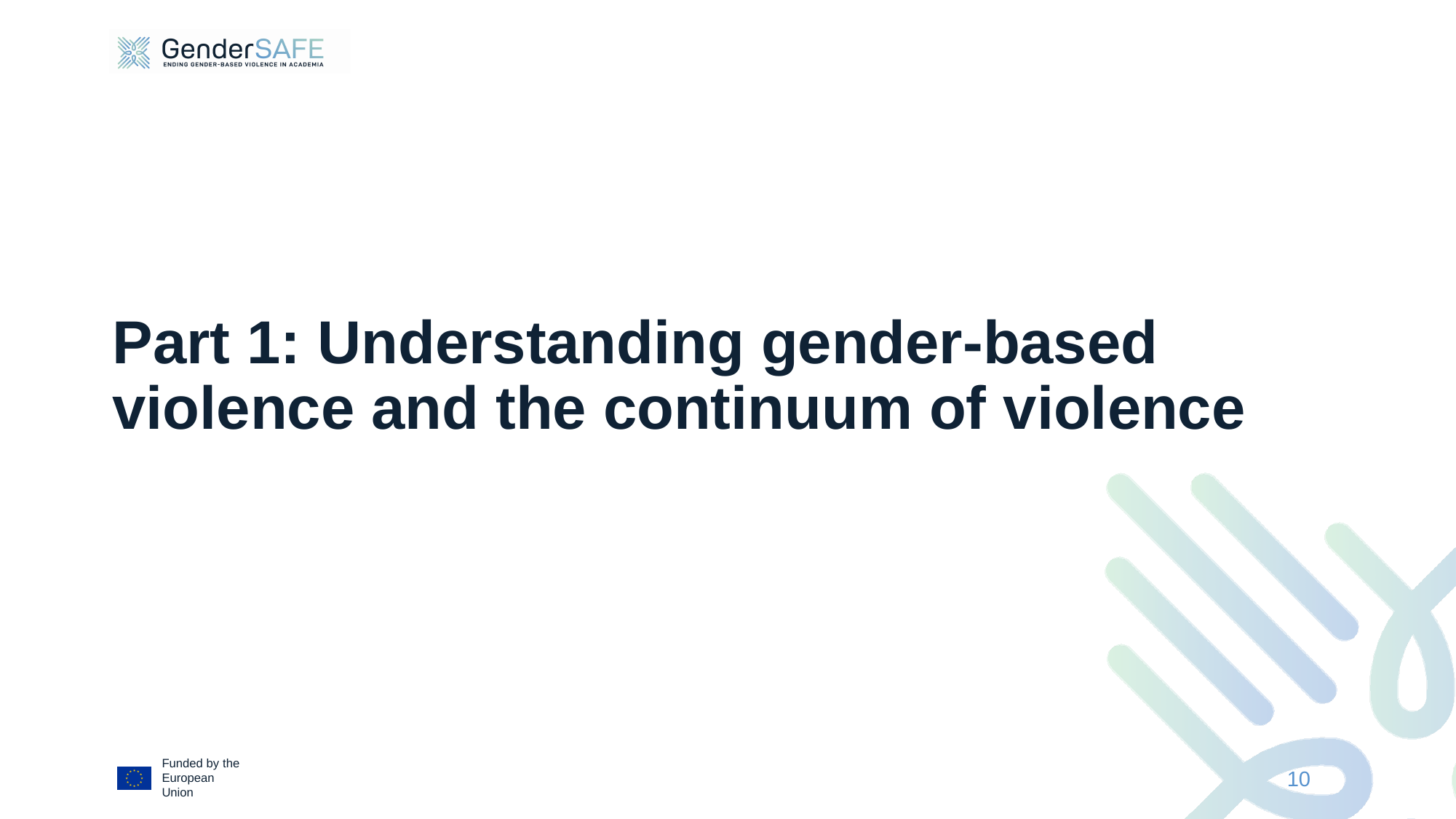

Part 1: Understanding gender-based violence and the continuum of violence
10